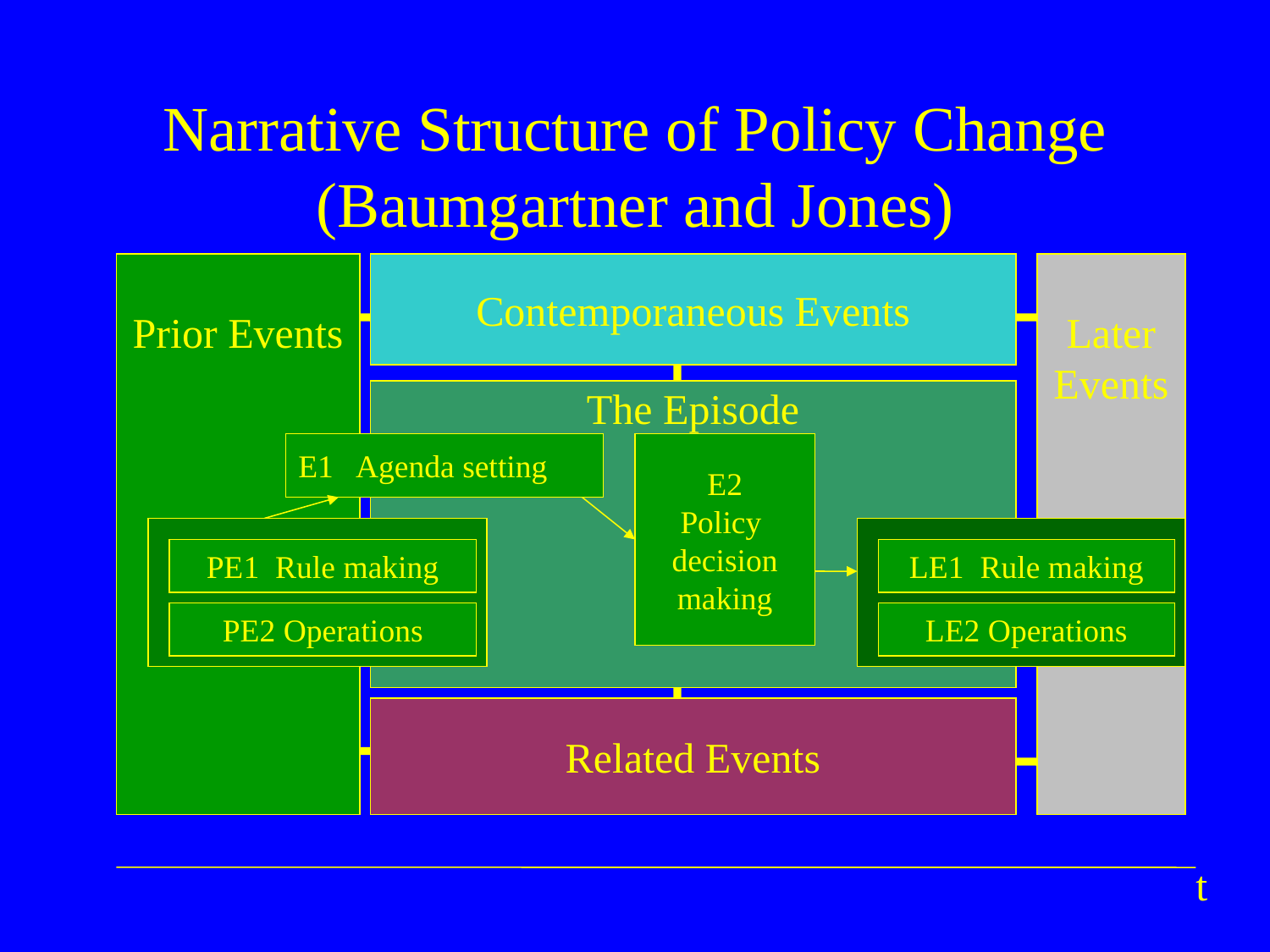

# Narrative Structure of Policy Change (Baumgartner and Jones)
Prior Events

Contemporaneous Events
Later
Events

The Episode

E1   Agenda setting
E2
Policy
decision
making

PE1  Rule making
LE1  Rule making

PE2 Operations
LE2 Operations

Related Events

t